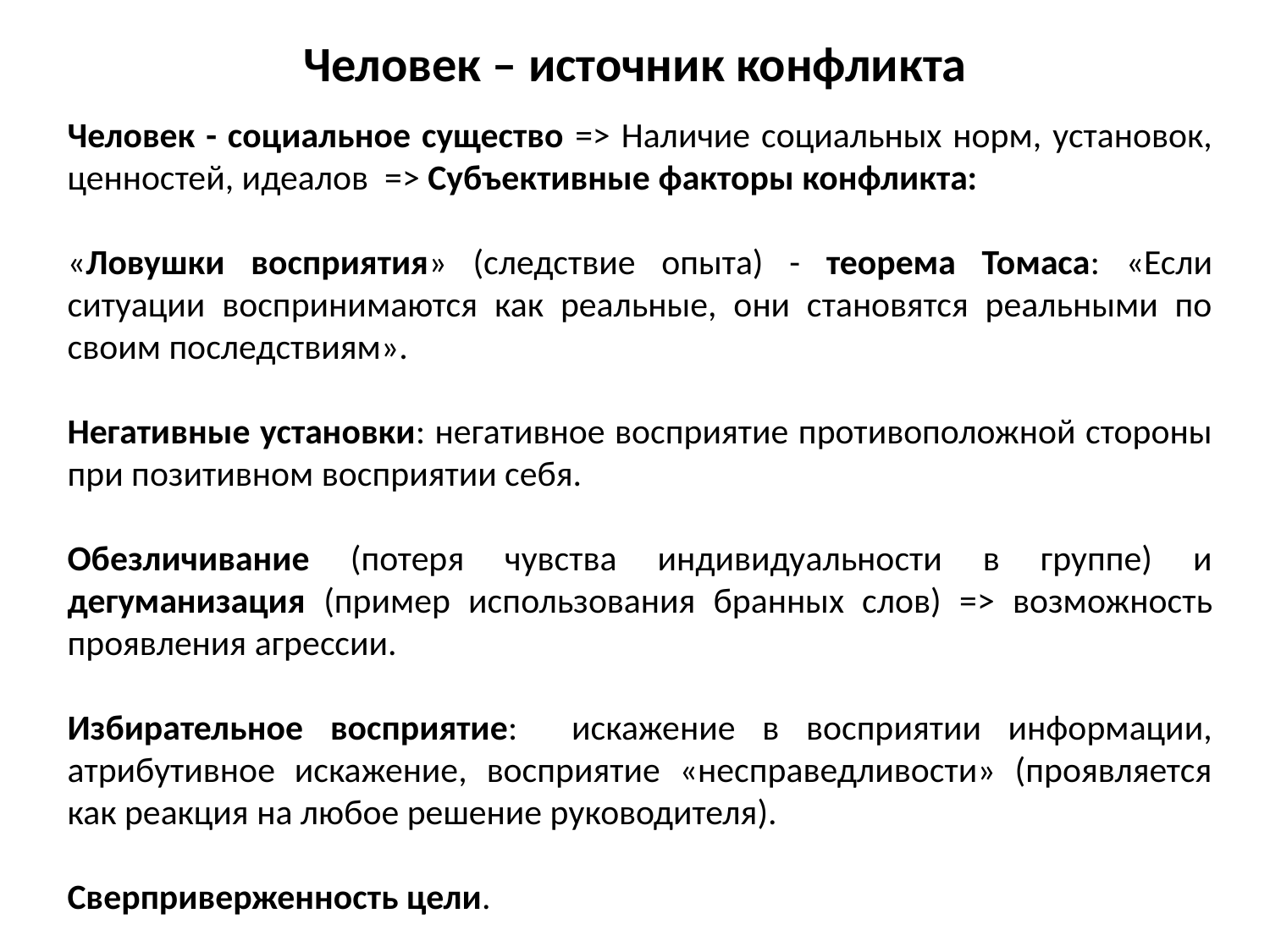

Человек – источник конфликта
Человек - социальное существо => Наличие социальных норм, установок, ценностей, идеалов  => Субъективные факторы конфликта:

«Ловушки восприятия» (следствие опыта) - теорема Томаса: «Если ситуации воспринимаются как реальные, они становятся реальными по своим последствиям».

Негативные установки: негативное восприятие противоположной стороны при позитивном восприятии себя.

Обезличивание (потеря чувства индивидуальности в группе) и дегуманизация (пример использования бранных слов) => возможность проявления агрессии.

Избирательное восприятие:  искажение в восприятии информации, атрибутивное искажение, восприятие «несправедливости» (проявляется как реакция на любое решение руководителя).

Сверприверженность цели.